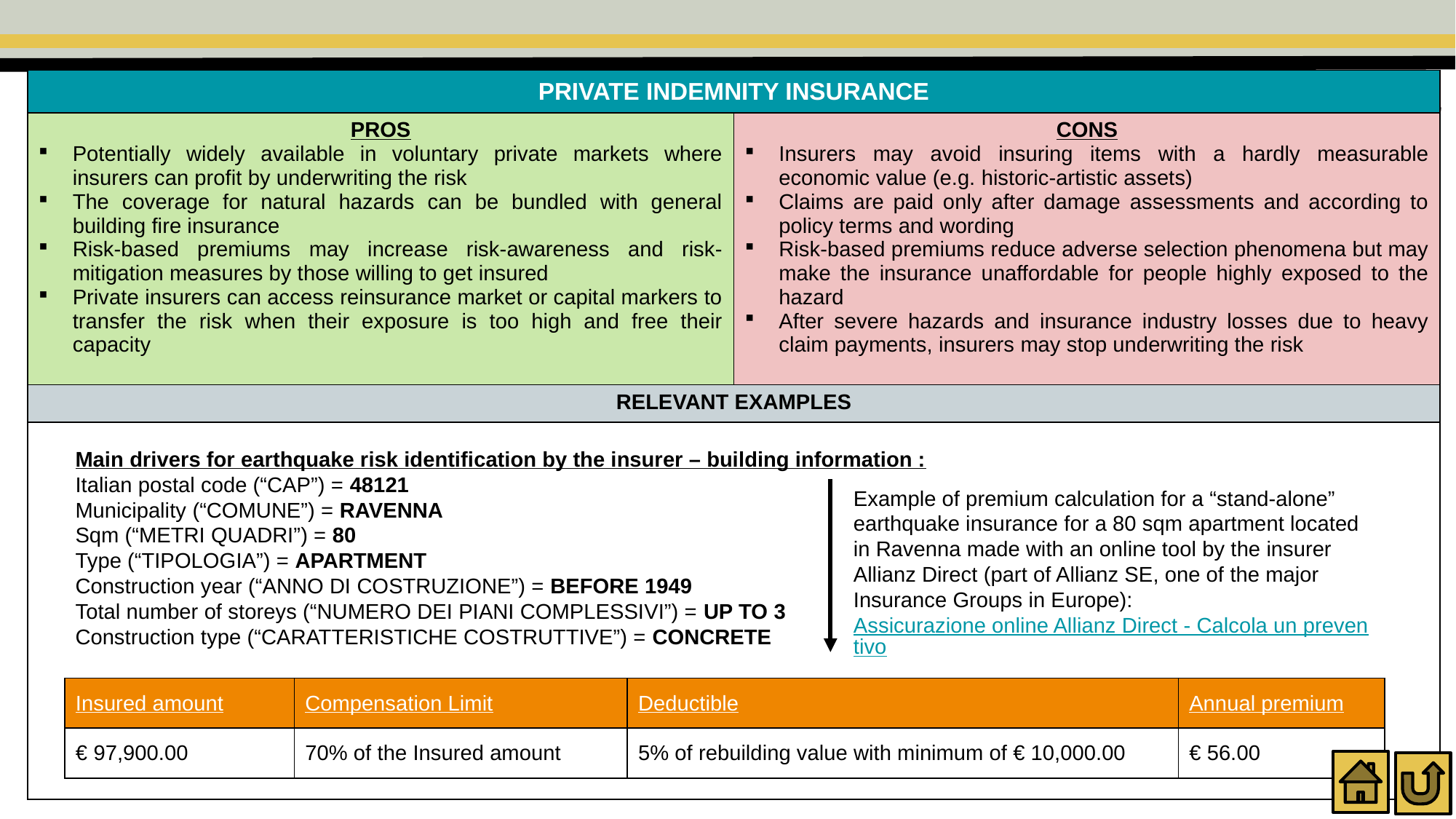

| PRIVATE INDEMNITY INSURANCE |  |
| --- | --- |
| PROS Potentially widely available in voluntary private markets where insurers can profit by underwriting the risk The coverage for natural hazards can be bundled with general building fire insurance Risk-based premiums may increase risk-awareness and risk-mitigation measures by those willing to get insured Private insurers can access reinsurance market or capital markers to transfer the risk when their exposure is too high and free their capacity | CONS Insurers may avoid insuring items with a hardly measurable economic value (e.g. historic-artistic assets) Claims are paid only after damage assessments and according to policy terms and wording Risk-based premiums reduce adverse selection phenomena but may make the insurance unaffordable for people highly exposed to the hazard After severe hazards and insurance industry losses due to heavy claim payments, insurers may stop underwriting the risk |
| RELEVANT EXAMPLES |  |
|  |  |
Main drivers for earthquake risk identification by the insurer – building information :
Italian postal code (“CAP”) = 48121
Municipality (“COMUNE”) = RAVENNA
Sqm (“METRI QUADRI”) = 80
Type (“TIPOLOGIA”) = APARTMENT
Construction year (“ANNO DI COSTRUZIONE”) = BEFORE 1949
Total number of storeys (“NUMERO DEI PIANI COMPLESSIVI”) = UP TO 3
Construction type (“CARATTERISTICHE COSTRUTTIVE”) = CONCRETE
Example of premium calculation for a “stand-alone” earthquake insurance for a 80 sqm apartment located in Ravenna made with an online tool by the insurer Allianz Direct (part of Allianz SE, one of the major Insurance Groups in Europe): Assicurazione online Allianz Direct - Calcola un preventivo
| Insured amount | Compensation Limit | Deductible | Annual premium |
| --- | --- | --- | --- |
| € 97,900.00 | 70% of the Insured amount | 5% of rebuilding value with minimum of € 10,000.00 | € 56.00 |